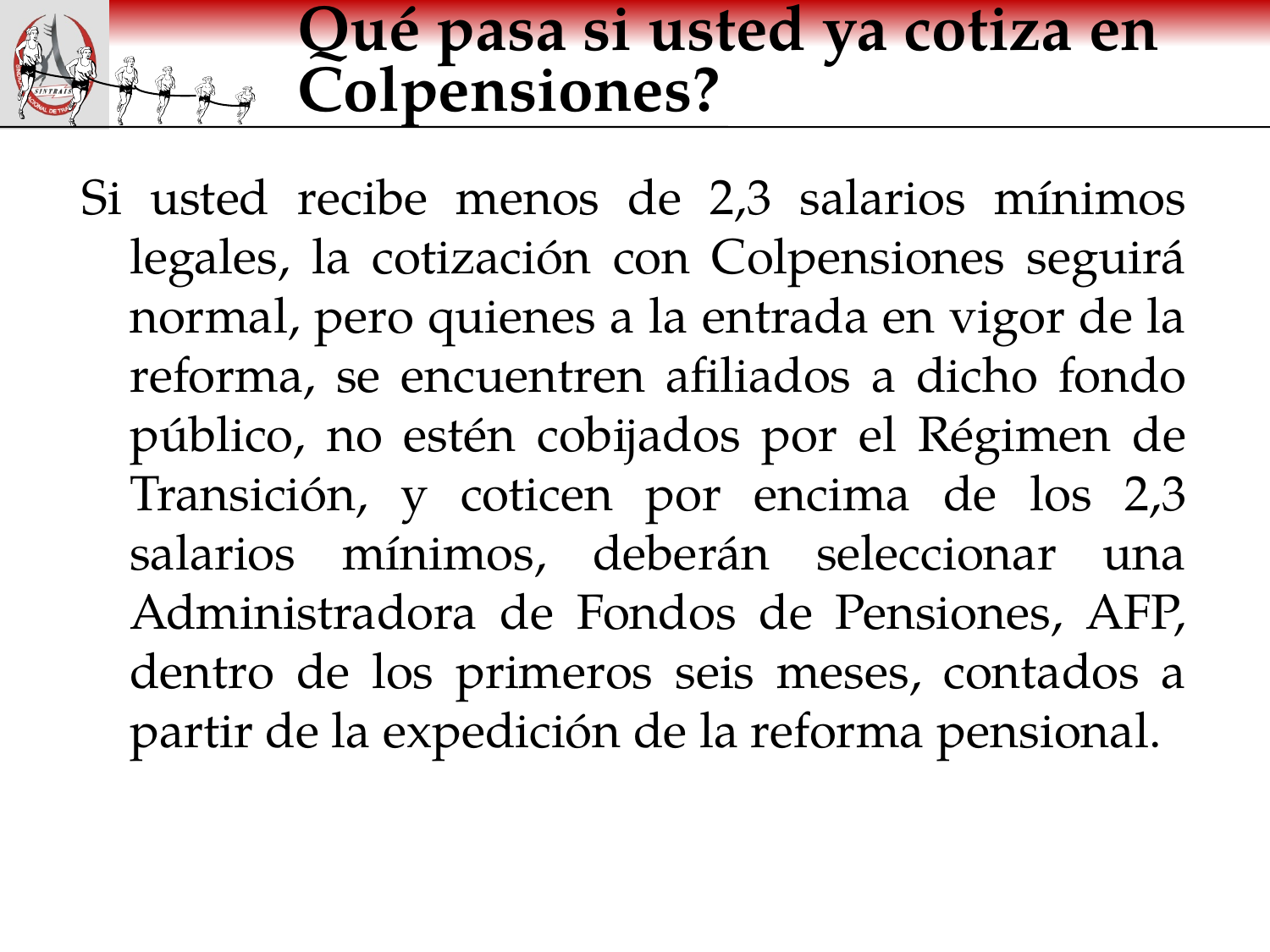

# Qué pasa si usted ya cotiza en Colpensiones?
Si usted recibe menos de 2,3 salarios mínimos legales, la cotización con Colpensiones seguirá normal, pero quienes a la entrada en vigor de la reforma, se encuentren afiliados a dicho fondo público, no estén cobijados por el Régimen de Transición, y coticen por encima de los 2,3 salarios mínimos, deberán seleccionar una Administradora de Fondos de Pensiones, AFP, dentro de los primeros seis meses, contados a partir de la expedición de la reforma pensional.